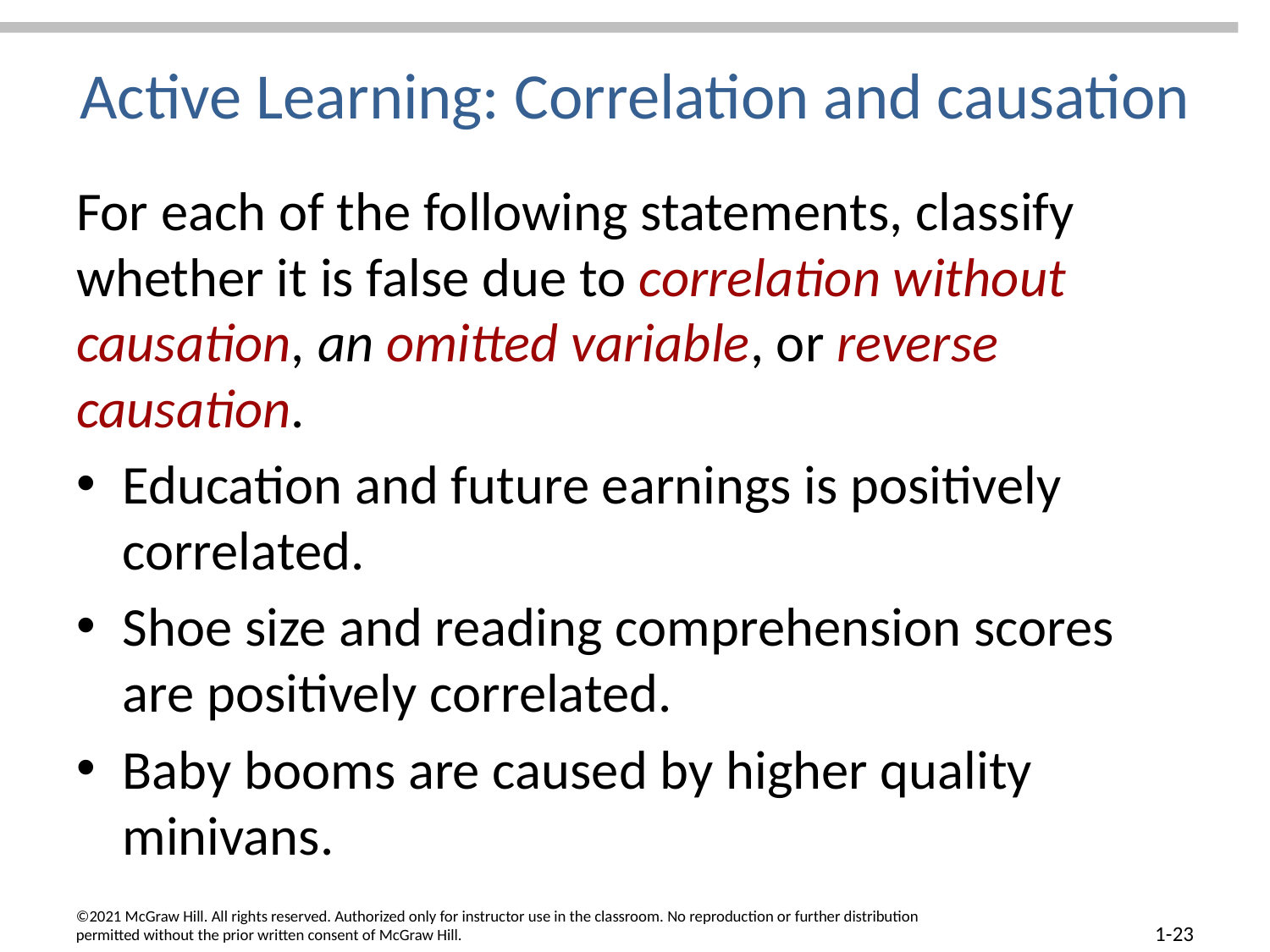

# Active Learning: Correlation and causation
For each of the following statements, classify whether it is false due to correlation without causation, an omitted variable, or reverse causation.
Education and future earnings is positively correlated.
Shoe size and reading comprehension scores are positively correlated.
Baby booms are caused by higher quality minivans.